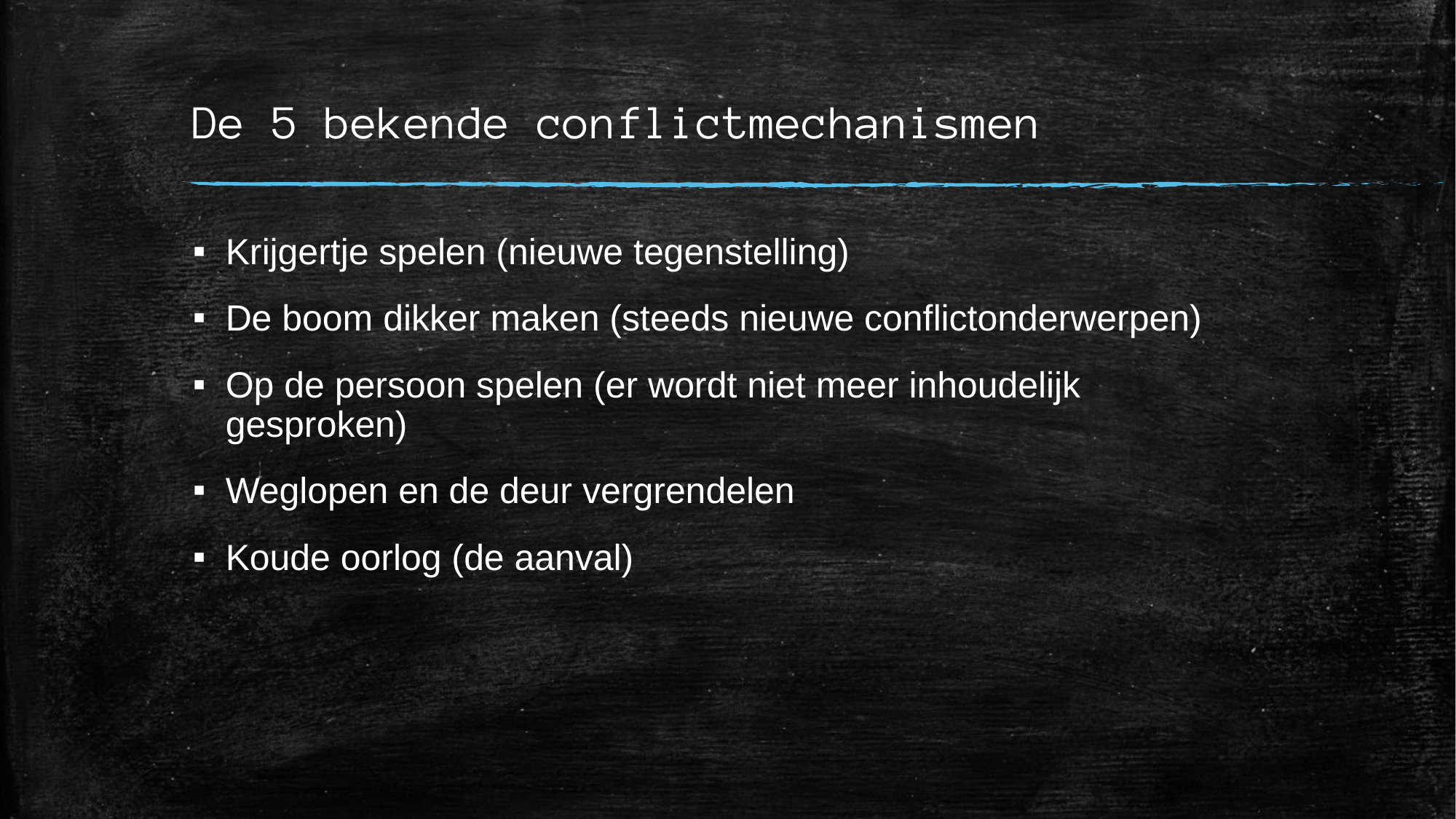

# De 5 bekende conflictmechanismen
Krijgertje spelen (nieuwe tegenstelling)
De boom dikker maken (steeds nieuwe conflictonderwerpen)
Op de persoon spelen (er wordt niet meer inhoudelijk gesproken)
Weglopen en de deur vergrendelen
Koude oorlog (de aanval)